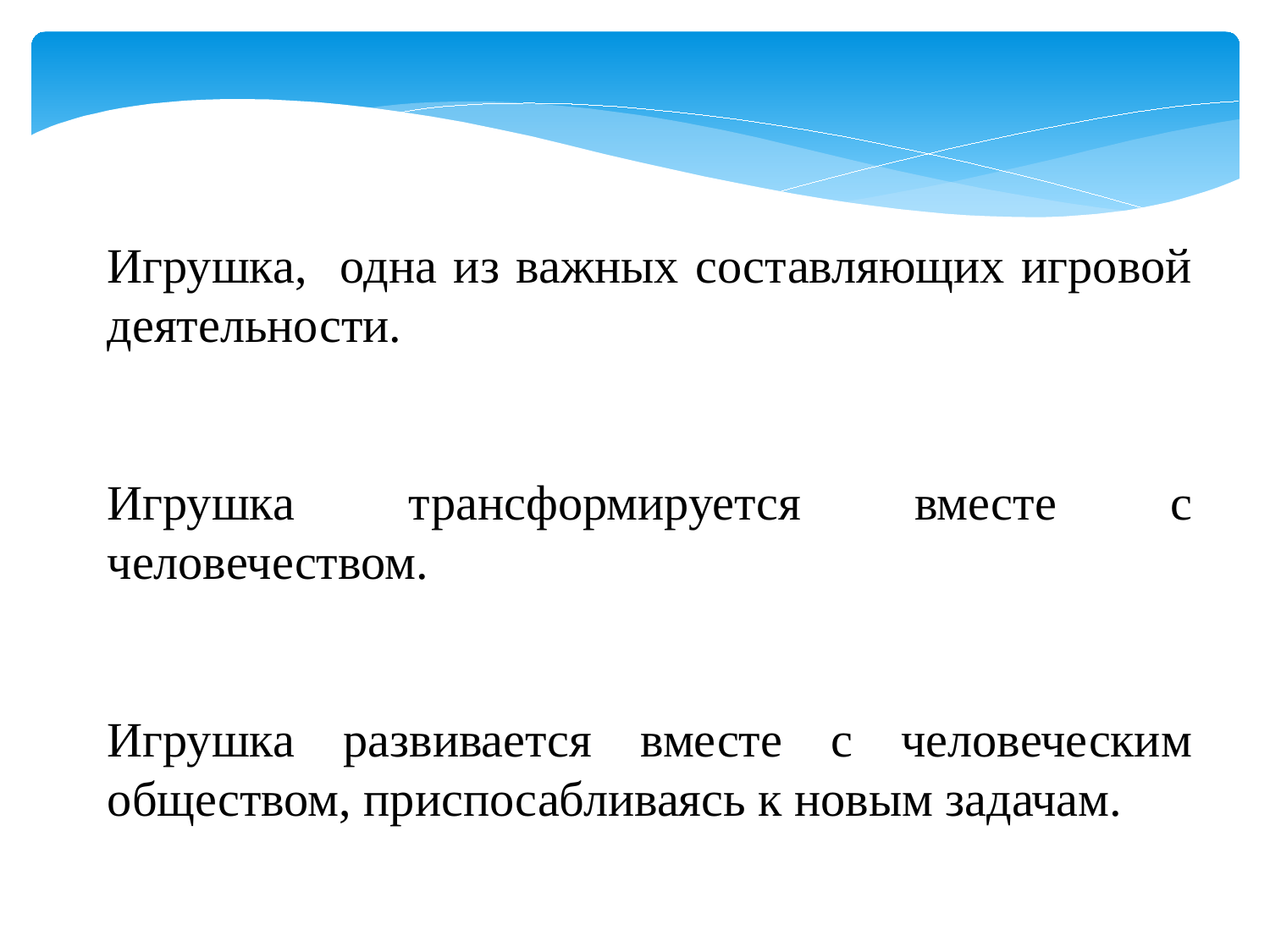

Игрушка,  одна из важных составляющих игровой деятельности.

Игрушка трансформируется вместе с человечеством.

Игрушка развивается вместе с человеческим обществом, приспосабливаясь к новым задачам.